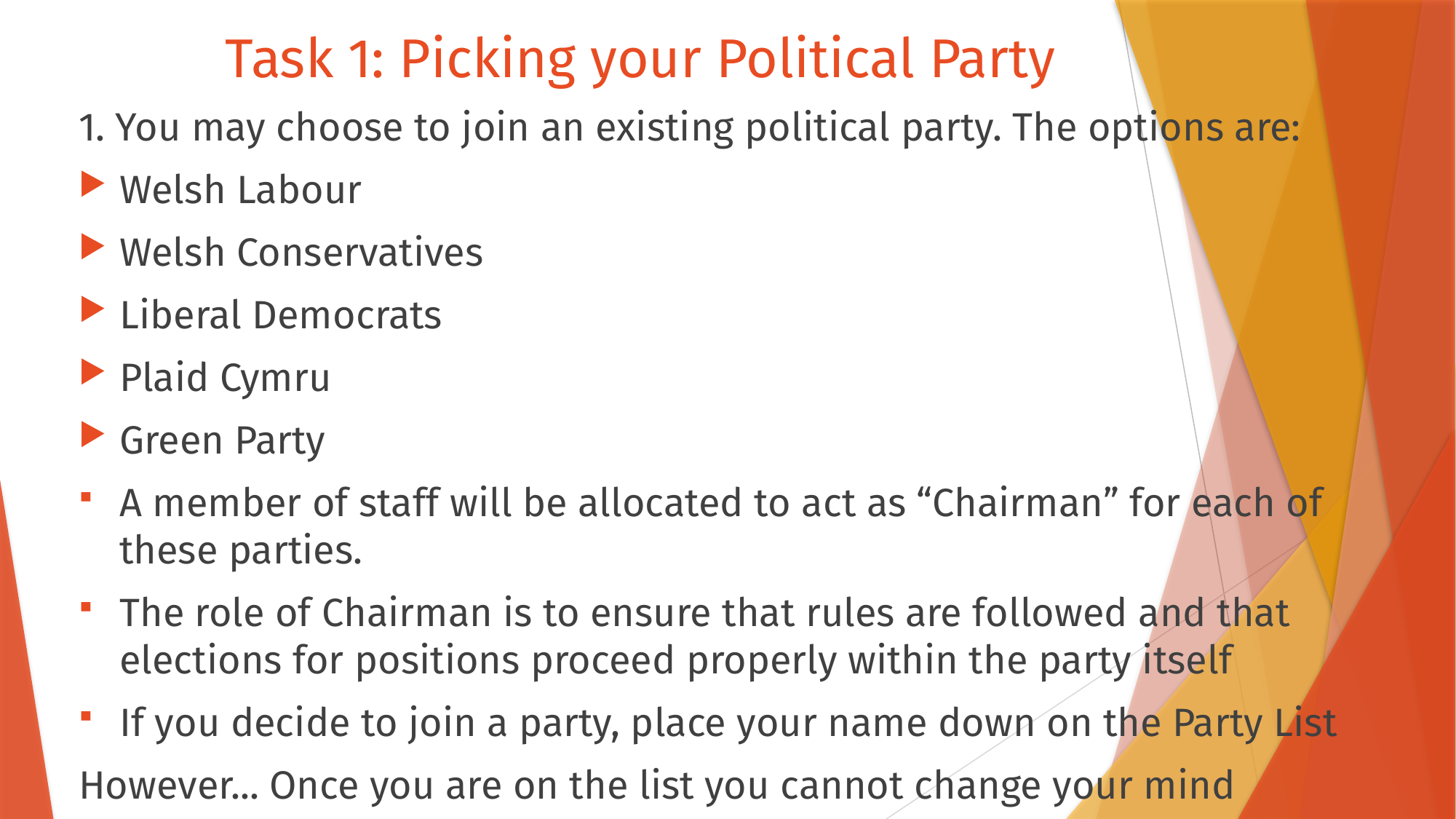

# Task 1: Picking your Political Party
1. You may choose to join an existing political party. The options are:
Welsh Labour
Welsh Conservatives
Liberal Democrats
Plaid Cymru
Green Party
A member of staff will be allocated to act as “Chairman” for each of these parties.
The role of Chairman is to ensure that rules are followed and that elections for positions proceed properly within the party itself
If you decide to join a party, place your name down on the Party List
However... Once you are on the list you cannot change your mind